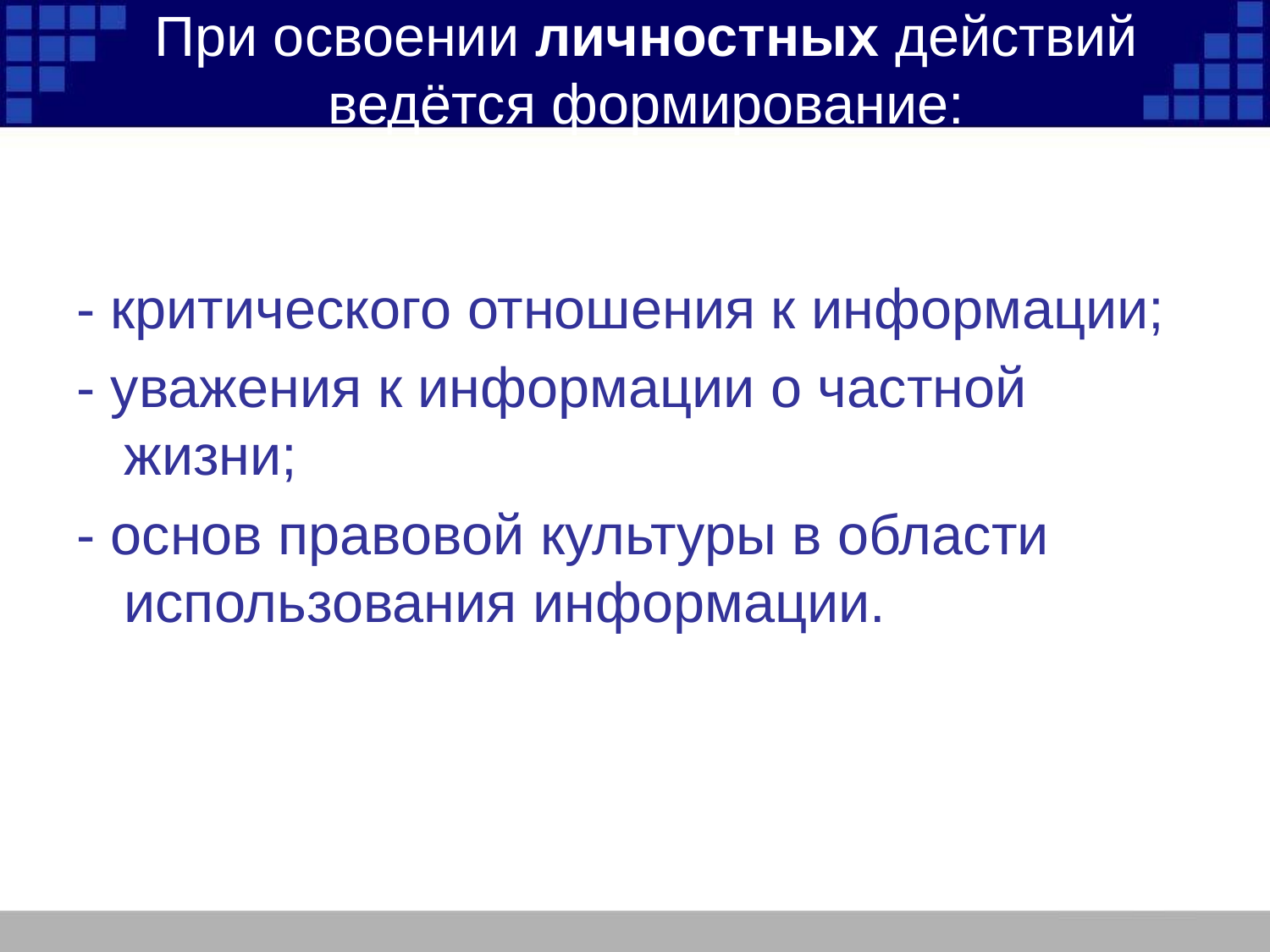

# При освоении личностных действий ведётся формирование:
- критического отношения к информации;
- уважения к информации о частной жизни;
- основ правовой культуры в области использования информации.